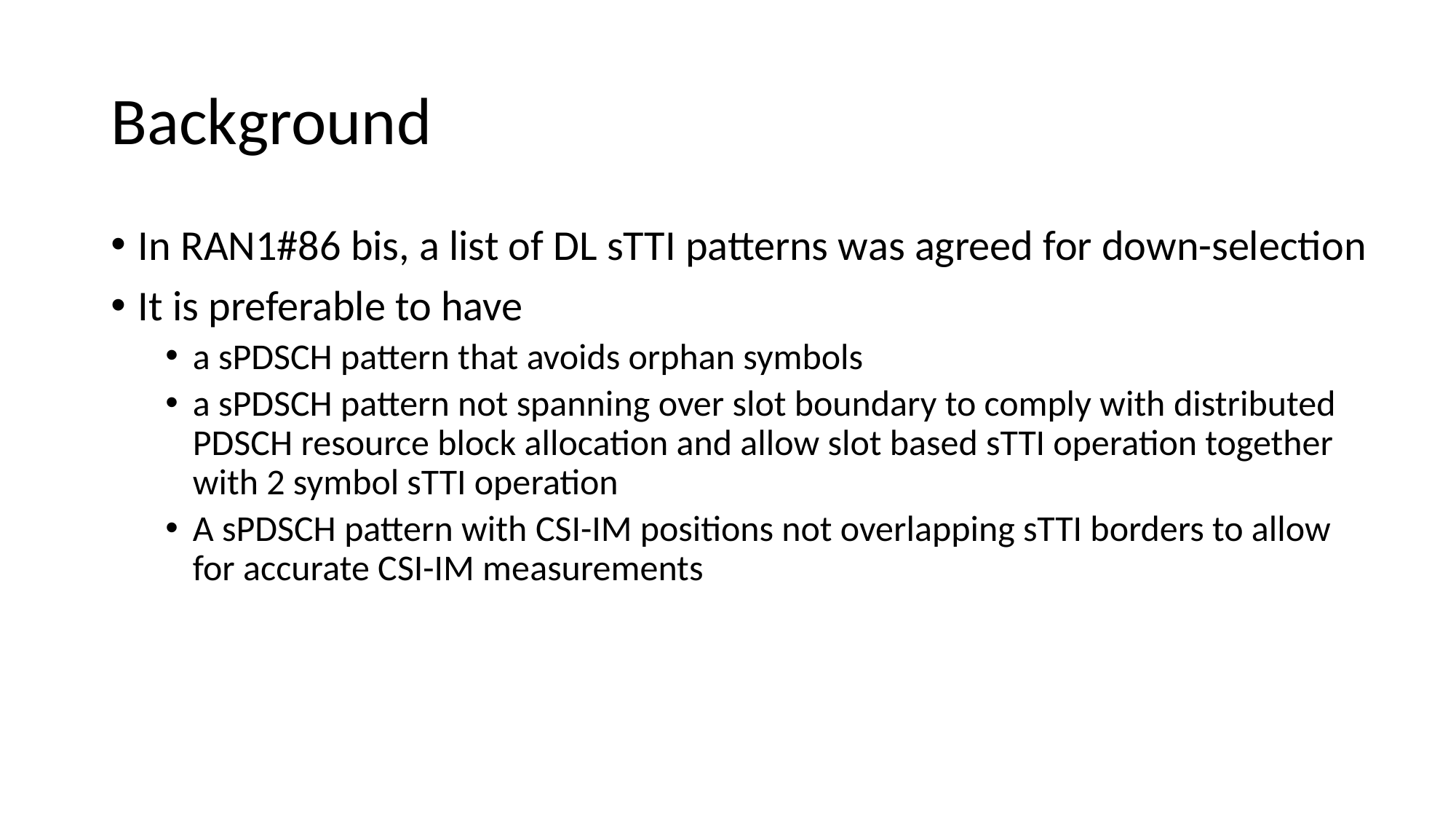

# Background
In RAN1#86 bis, a list of DL sTTI patterns was agreed for down-selection
It is preferable to have
a sPDSCH pattern that avoids orphan symbols
a sPDSCH pattern not spanning over slot boundary to comply with distributed PDSCH resource block allocation and allow slot based sTTI operation together with 2 symbol sTTI operation
A sPDSCH pattern with CSI-IM positions not overlapping sTTI borders to allow for accurate CSI-IM measurements